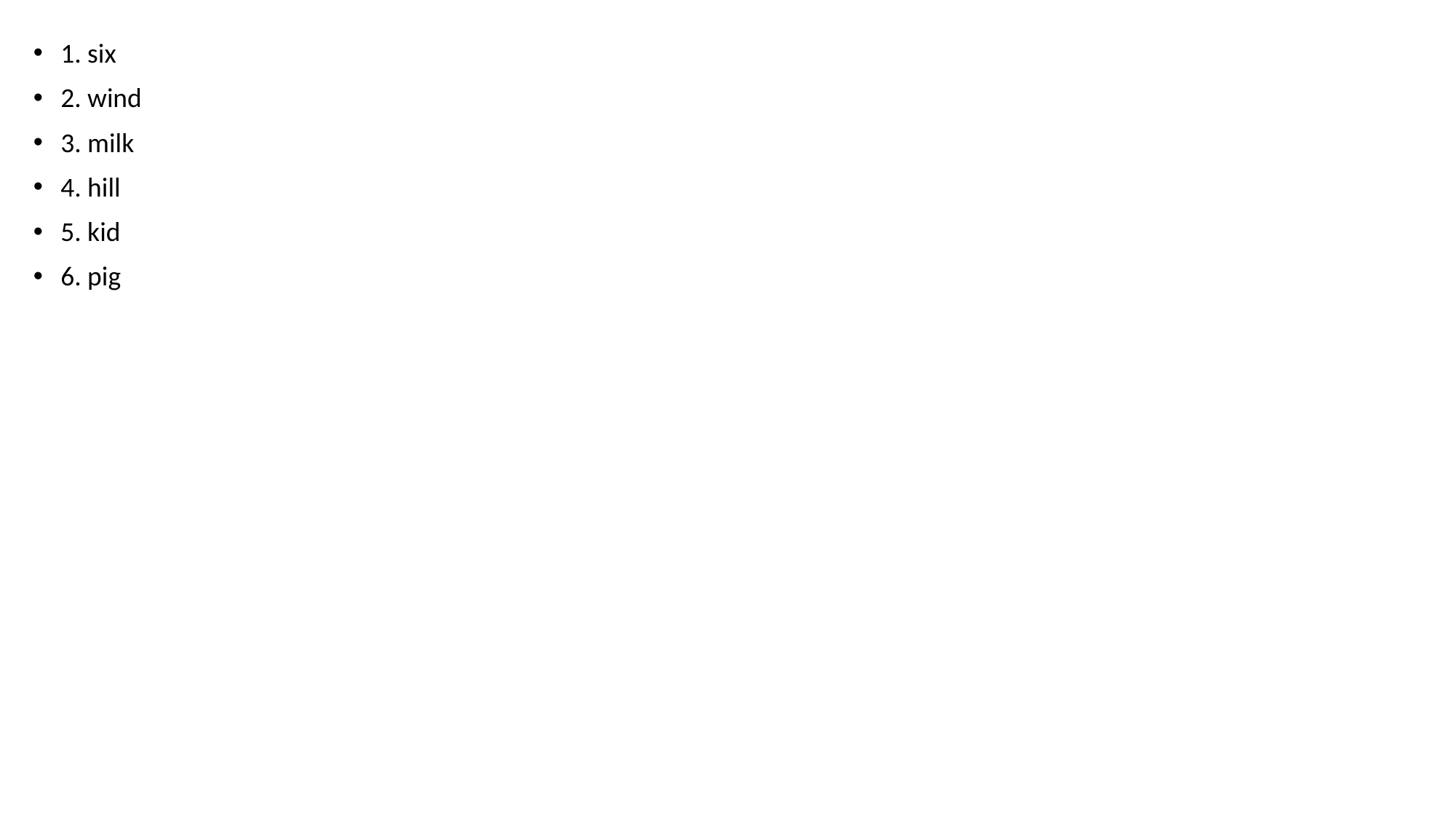

1. six
2. wind
3. milk
4. hill
5. kid
6. pig
#